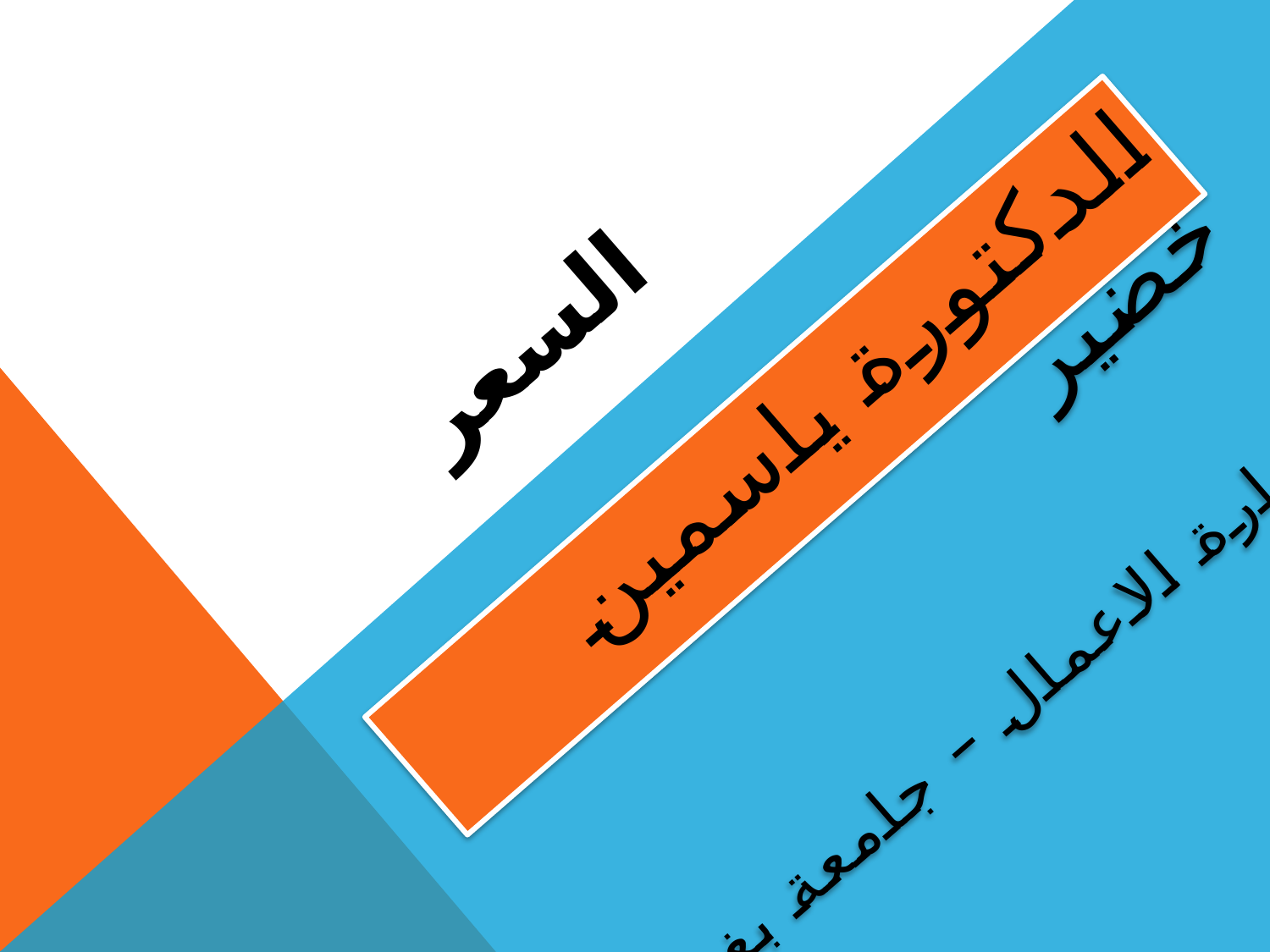

# السعر
الدكتورة ياسمين خضير

   ادارة الاعمال – جامعة بغداد